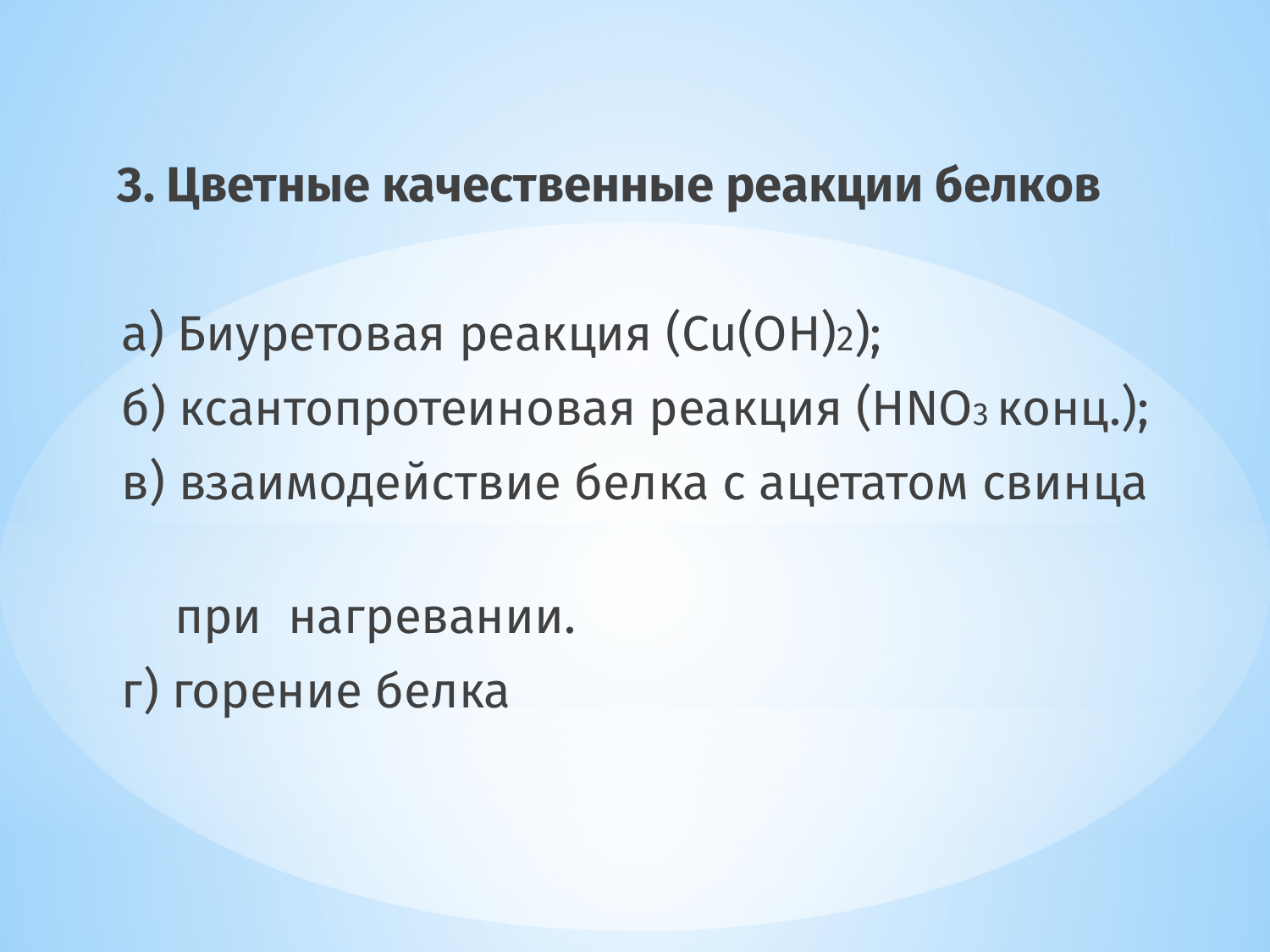

3. Цветные качественные реакции белков

   а) Биуретовая реакция (Cu(OH)2);
   б) ксантопротеиновая реакция (HNO3 конц.);
   в) взаимодействие белка с ацетатом свинца
       при  нагревании.
   г) горение белка